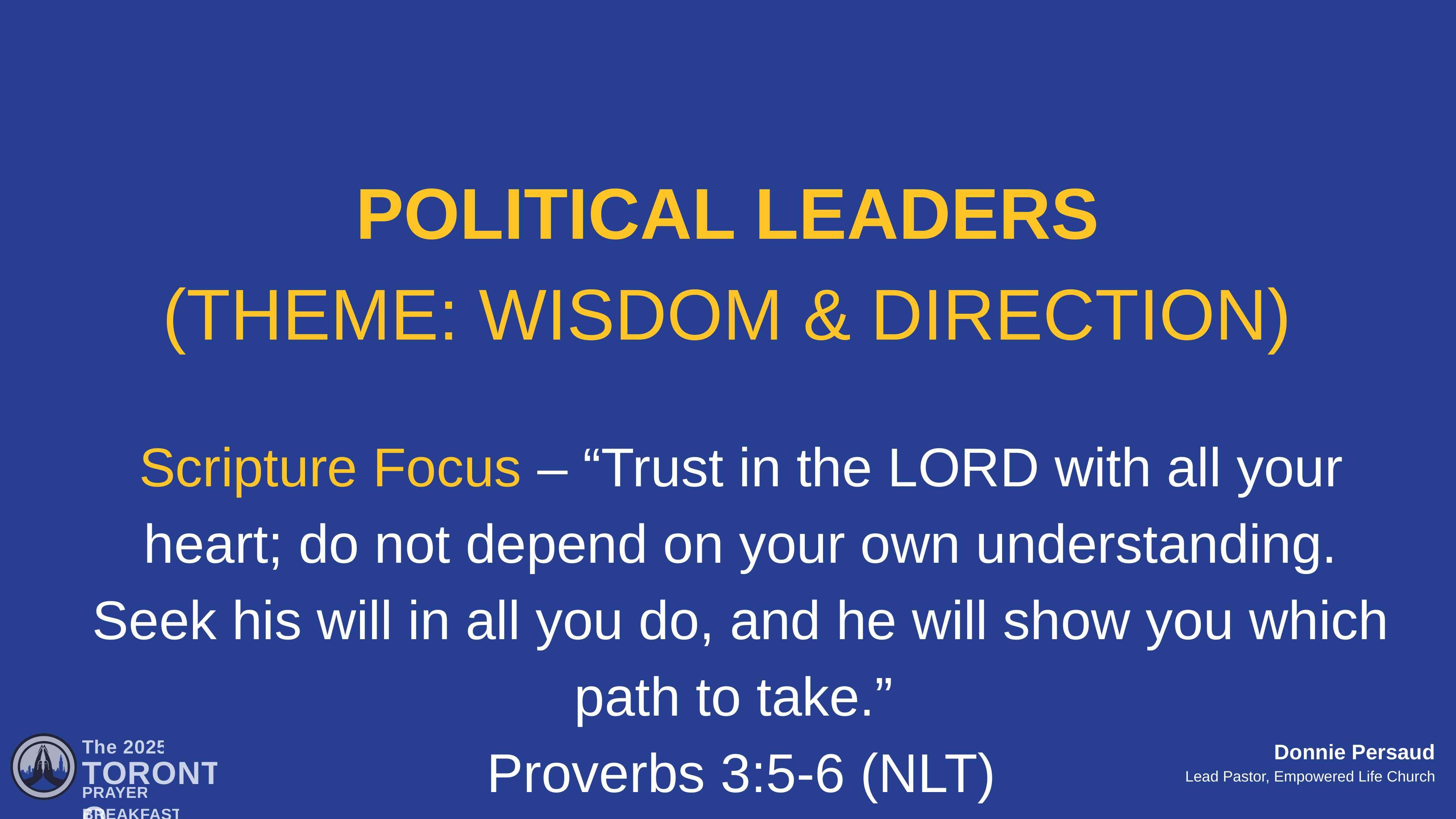

POLITICAL LEADERS
(THEME: WISDOM & DIRECTION)
Scripture Focus – “Trust in the LORD with all your heart; do not depend on your own understanding. Seek his will in all you do, and he will show you which path to take.”
Proverbs 3:5-6 (NLT)

The 2025
TORONTO
PRAYER BREAKFAST
Donnie Persaud
Lead Pastor, Empowered Life Church